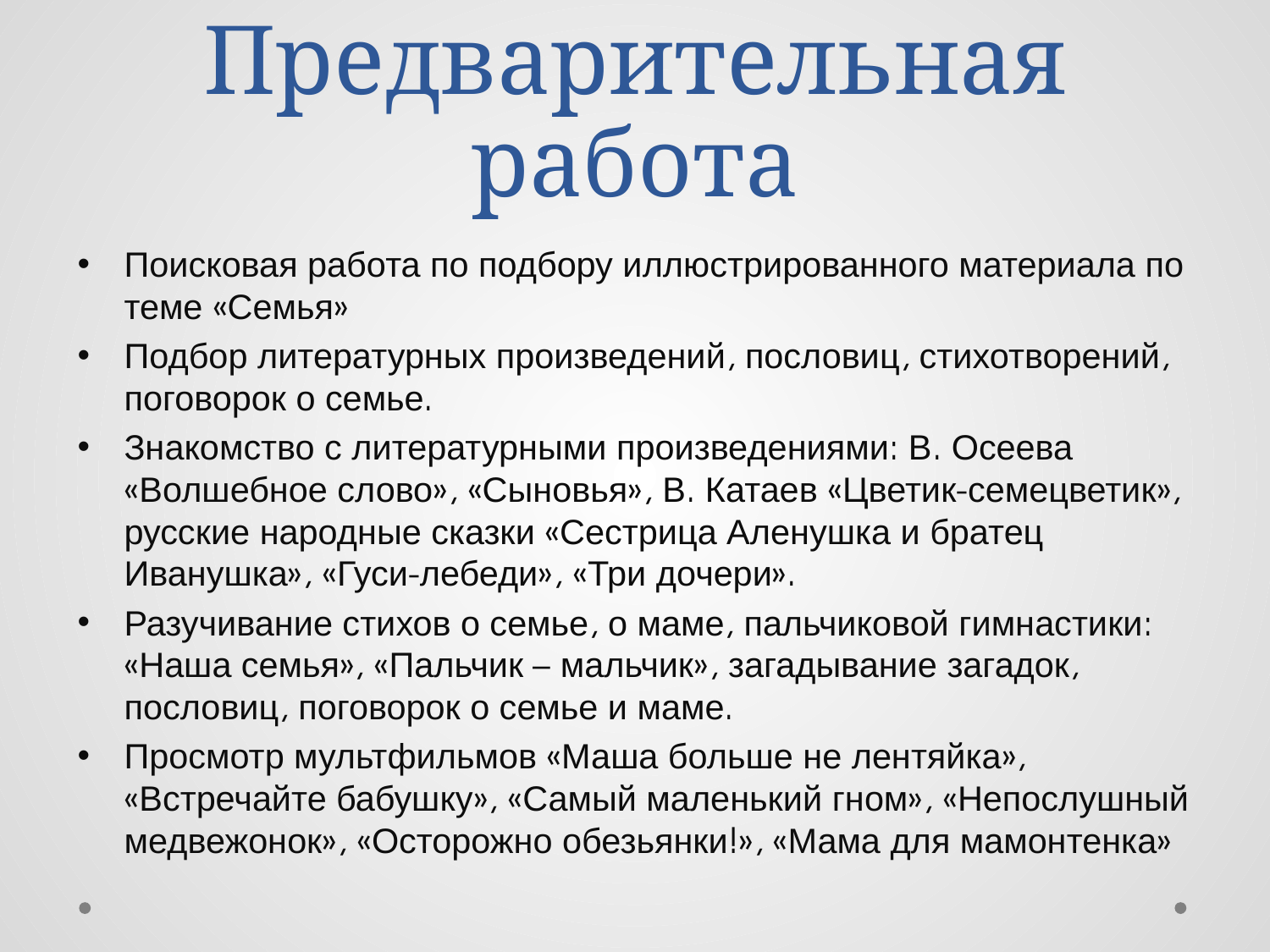

# Предварительная работа
Поисковая работа по подбору иллюстрированного материала по теме «Семья»
Подбор литературных произведений, пословиц, стихотворений, поговорок о семье.
Знакомство с литературными произведениями: В. Осеева «Волшебное слово», «Сыновья», В. Катаев «Цветик-семецветик», русские народные сказки «Сестрица Аленушка и братец Иванушка», «Гуси-лебеди», «Три дочери».
Разучивание стихов о семье, о маме, пальчиковой гимнастики: «Наша семья», «Пальчик – мальчик», загадывание загадок, пословиц, поговорок о семье и маме.
Просмотр мультфильмов «Маша больше не лентяйка», «Встречайте бабушку», «Самый маленький гном», «Непослушный медвежонок», «Осторожно обезьянки!», «Мама для мамонтенка»